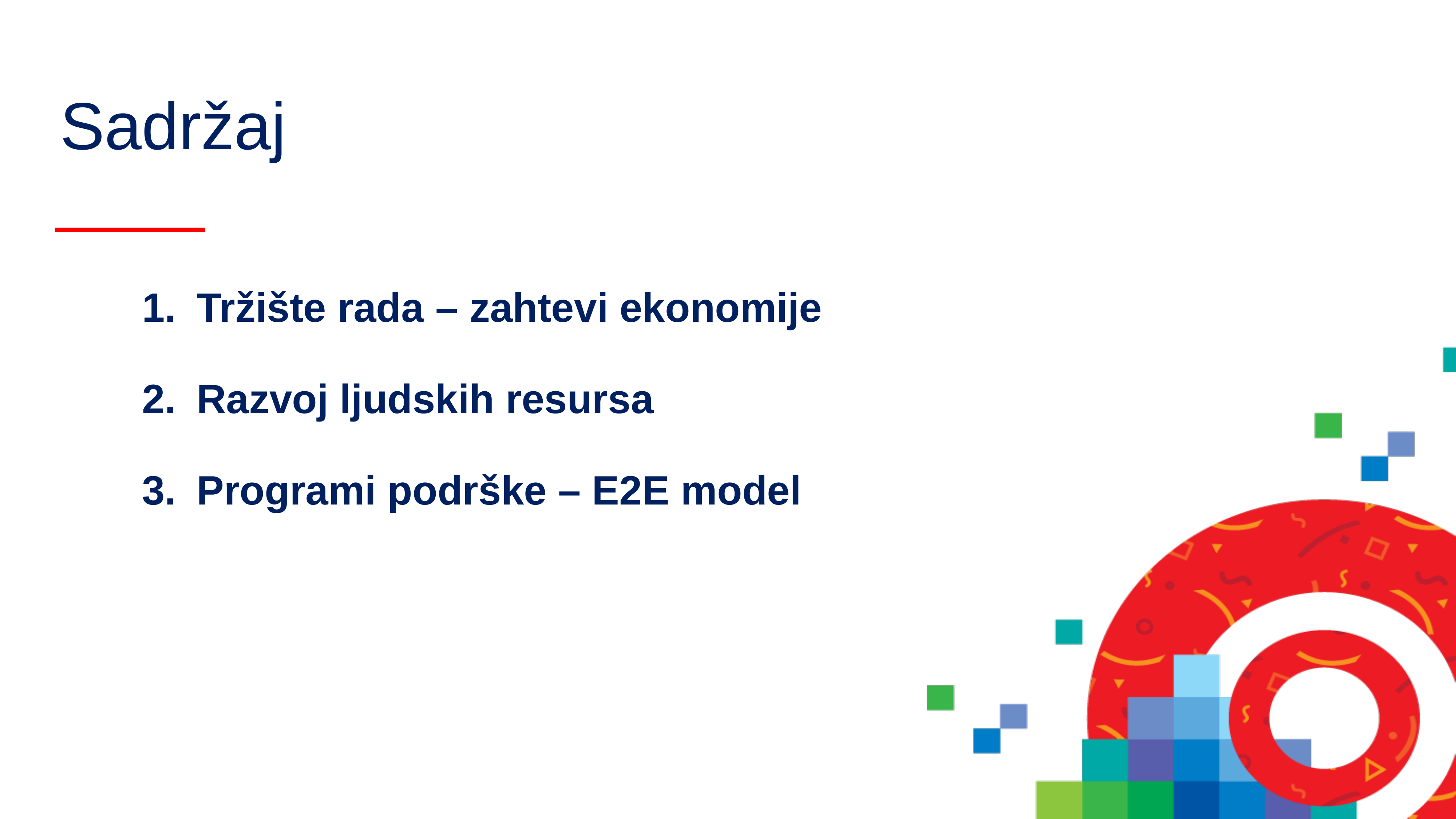

# Sadržaj
|  |
| --- |
| Tržište rada – zahtevi ekonomije Razvoj ljudskih resursa Programi podrške – E2E model |